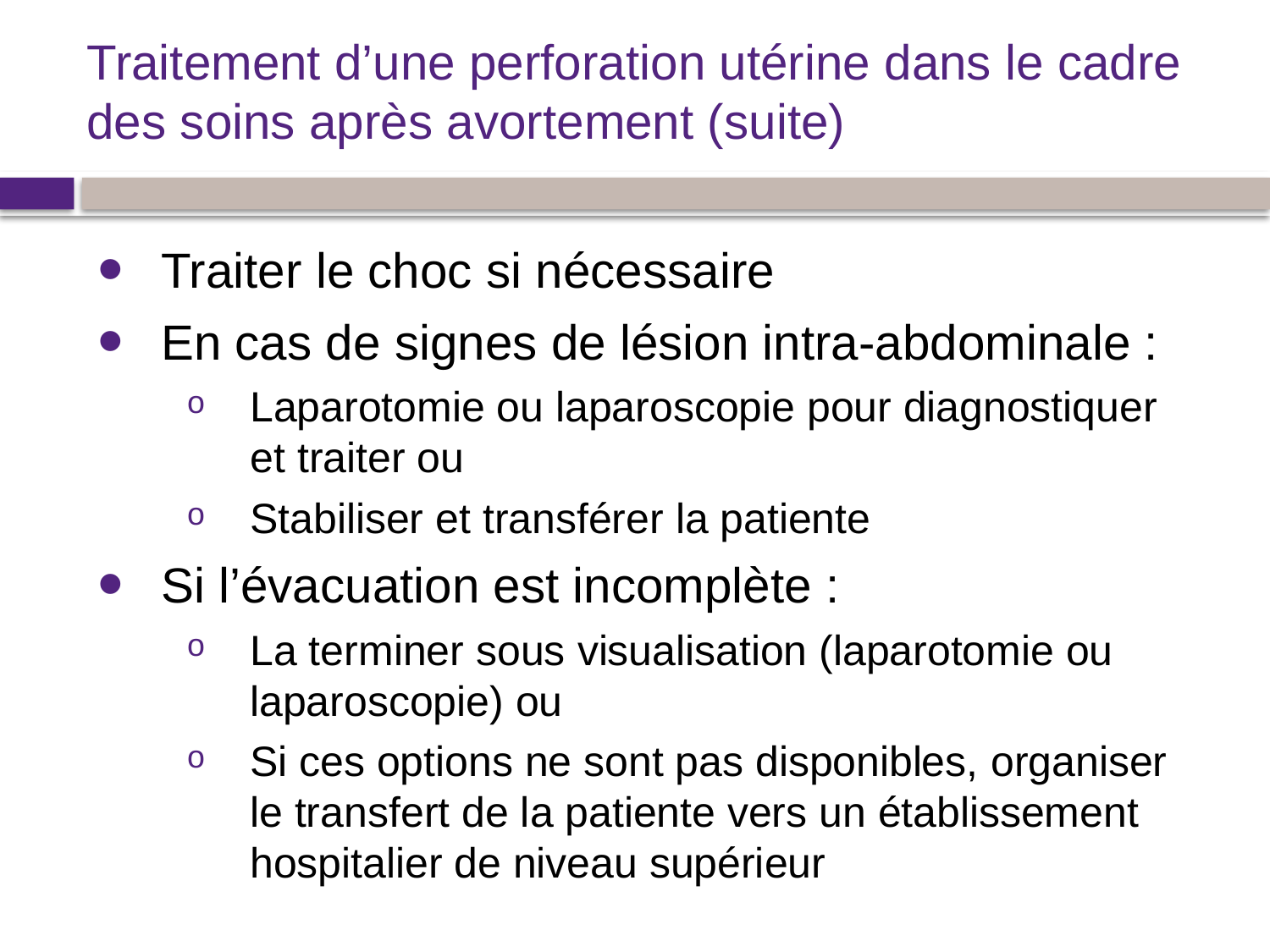

# Traitement d’une perforation utérine dans le cadre des soins après avortement (suite)
Traiter le choc si nécessaire
En cas de signes de lésion intra-abdominale :
Laparotomie ou laparoscopie pour diagnostiquer et traiter ou
Stabiliser et transférer la patiente
Si l’évacuation est incomplète :
La terminer sous visualisation (laparotomie ou laparoscopie) ou
Si ces options ne sont pas disponibles, organiser le transfert de la patiente vers un établissement hospitalier de niveau supérieur